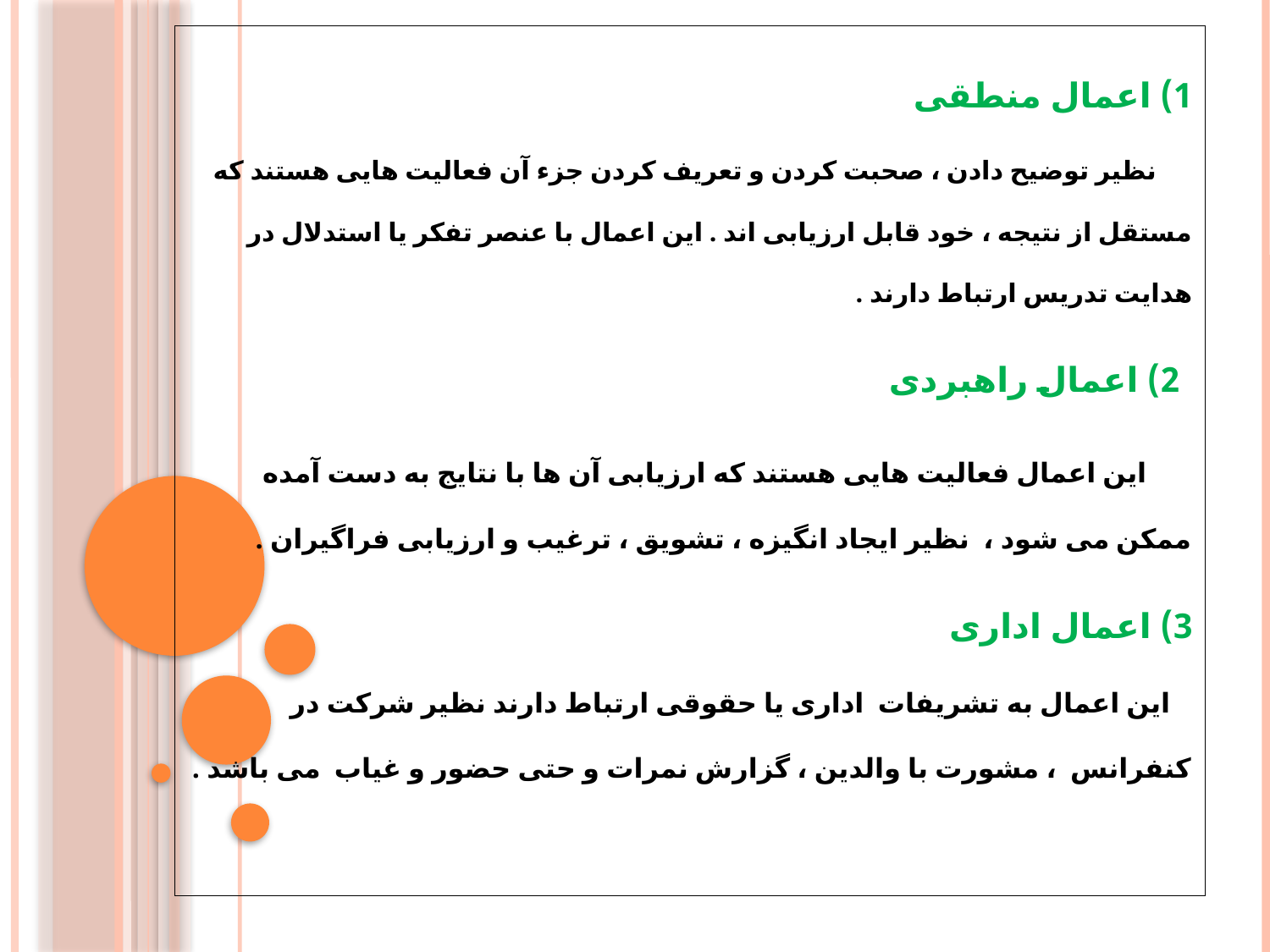

1) اعمال منطقی
      نظیر توضیح دادن ، صحبت کردن و تعریف کردن جزء آن فعالیت هایی هستند که مستقل از نتیجه ، خود قابل ارزیابی اند . این اعمال با عنصر تفکر یا استدلال در هدایت تدریس ارتباط دارند .
  2) اعمال راهبردی
     این اعمال فعالیت هایی هستند که ارزیابی آن ها با نتایج به دست آمده ممکن می شود ،  نظیر ایجاد انگیزه ، تشویق ، ترغیب و ارزیابی فراگیران .
3) اعمال اداری
   این اعمال به تشریفات  اداری یا حقوقی ارتباط دارند نظیر شرکت در کنفرانس  ، مشورت با والدین ، گزارش نمرات و حتی حضور و غیاب  می باشد .

#